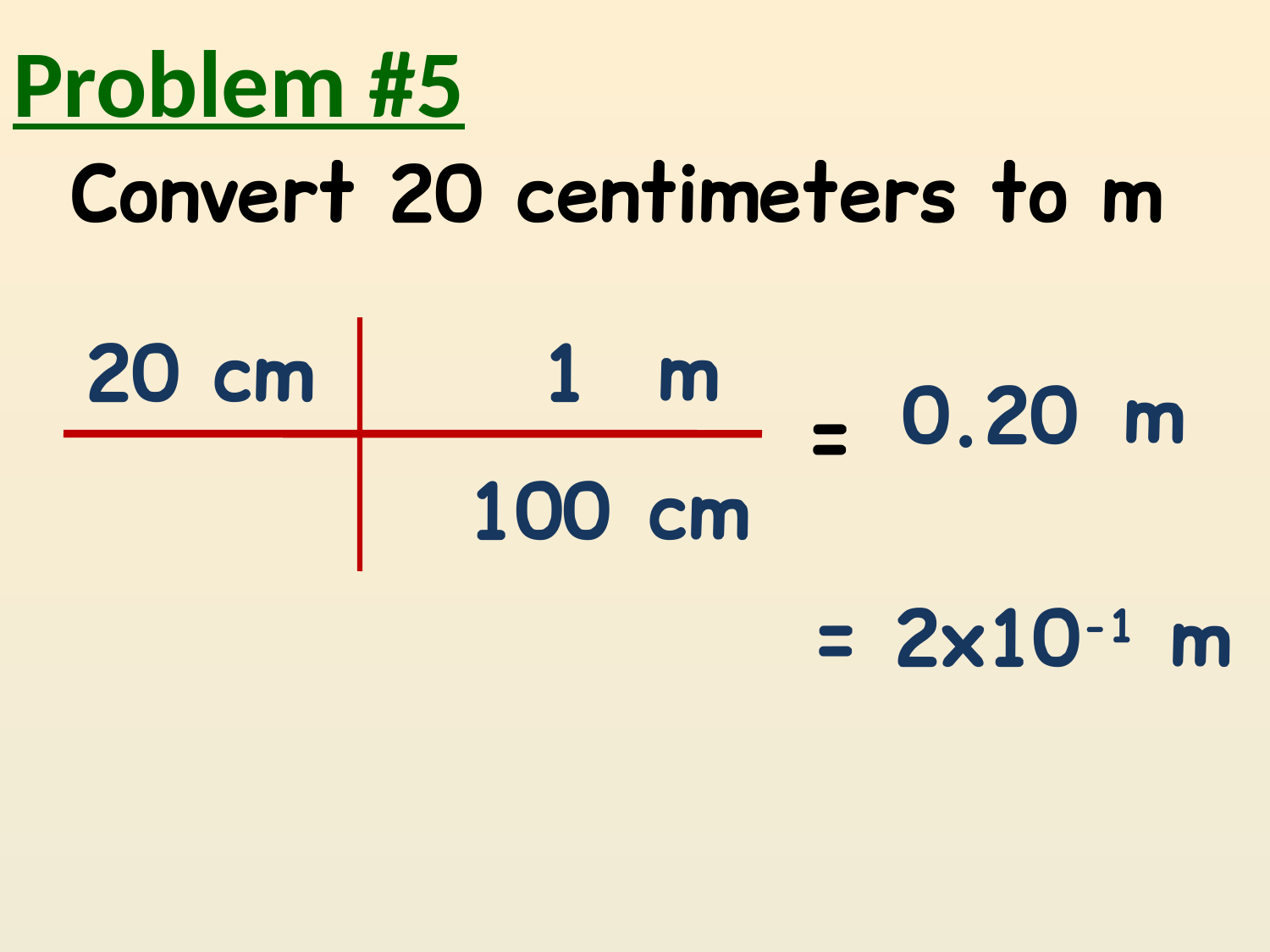

# Problem #5
Convert 20 centimeters to m
m
20 cm
1
m
0.20
=
100
cm
= 2x10-1 m